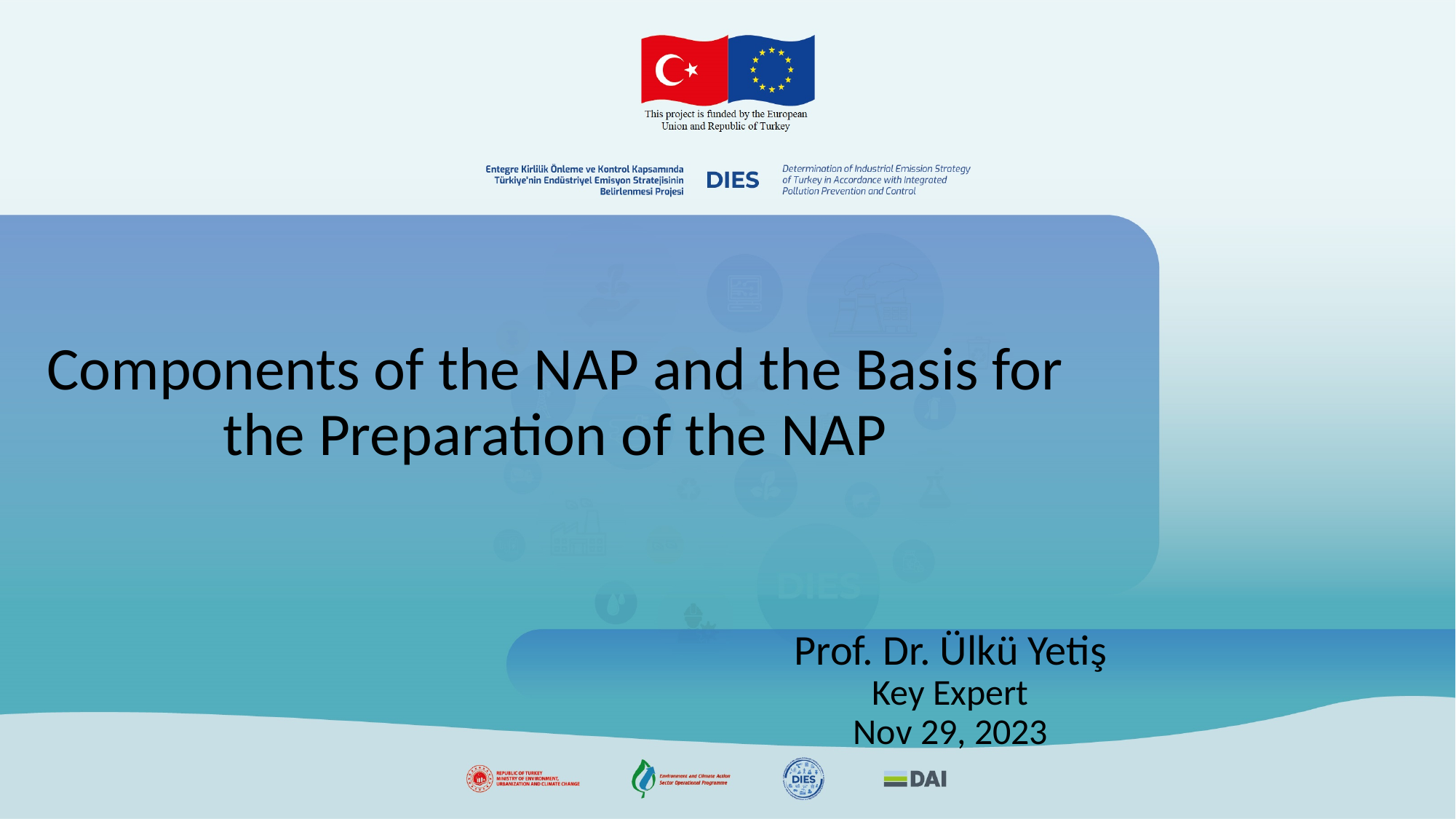

Components of the NAP and the Basis for the Preparation of the NAP
# Prof. Dr. Ülkü Yetiş Key Expert Nov 29, 2023